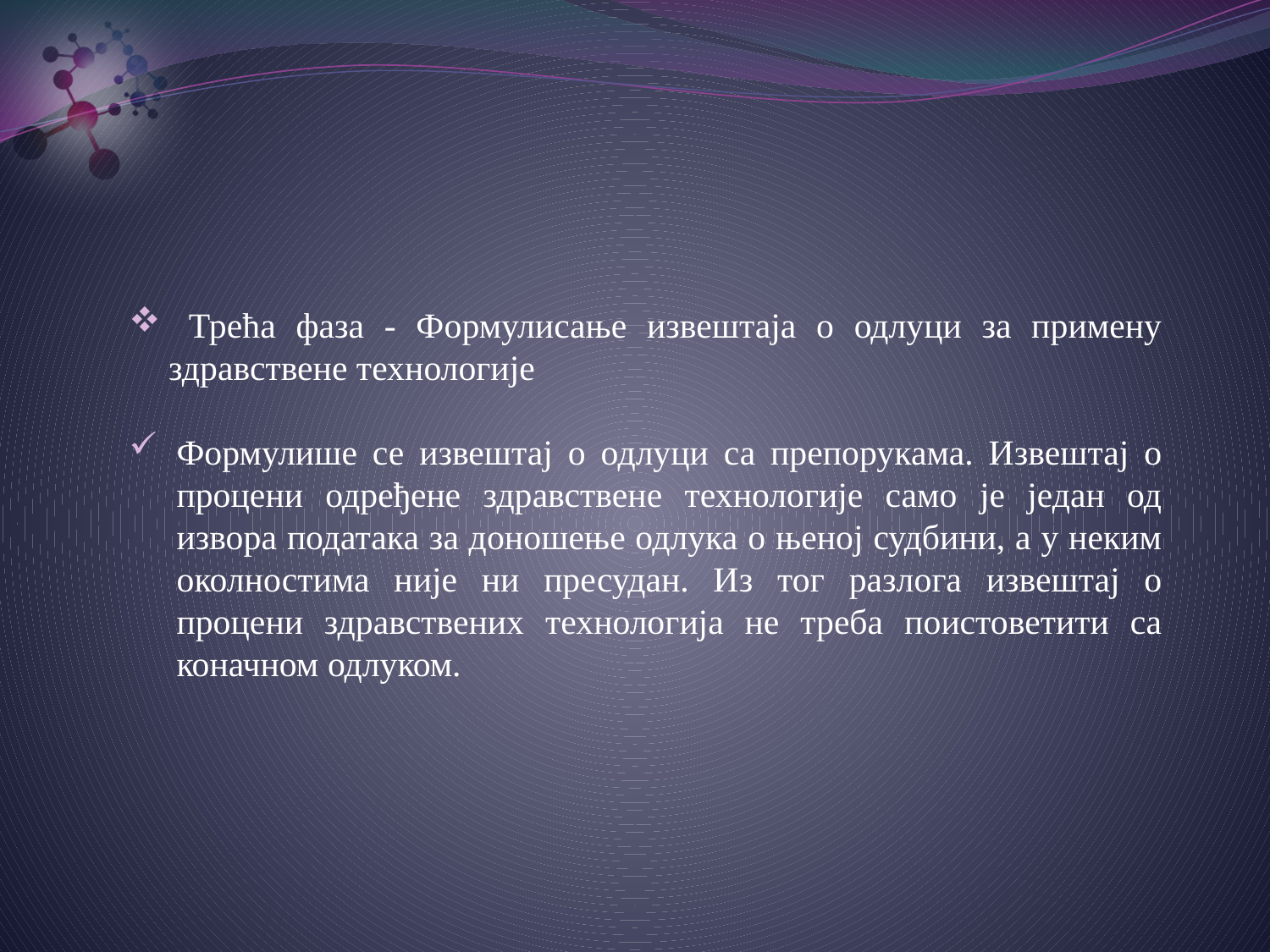

Трећа фаза - Формулисање извештаја о одлуци за примену здравствене технологије

Формулише се извештај о одлуци са препорукама. Извештај о процени одређене здравствене технологије само је један од извора података за доношење одлука о њеној судбини, а у неким околностима није ни пресудан. Из тог разлога извештај о процени здравствених технологија не треба поистоветити са коначном одлуком.